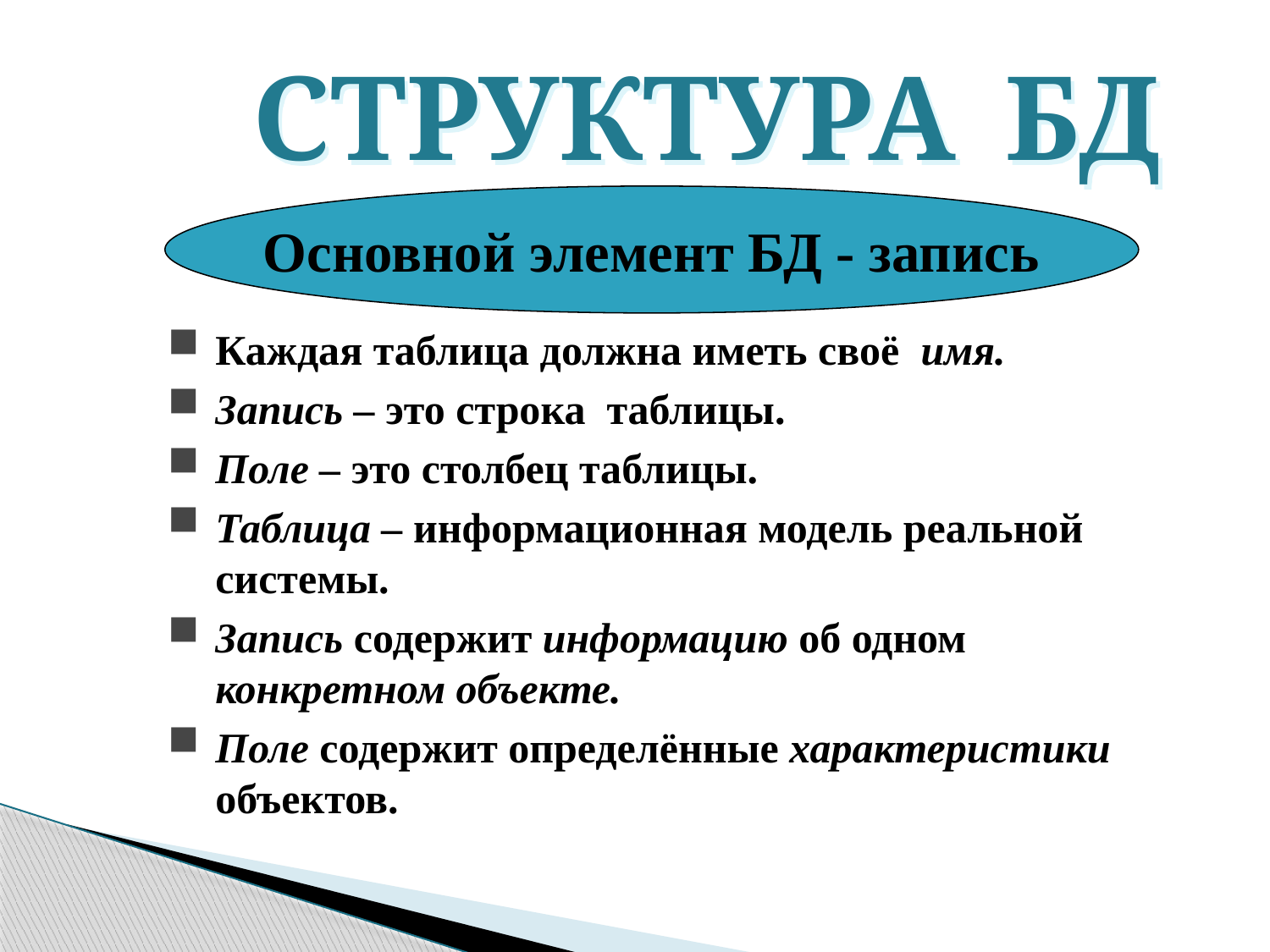

СТРУКТУРА  БД
Основной элемент БД - запись
Каждая таблица должна иметь своё  имя.
Запись – это строка  таблицы.
Поле – это столбец таблицы.
Таблица – информационная модель реальной системы.
Запись содержит информацию об одном конкретном объекте.
Поле содержит определённые характеристики объектов.